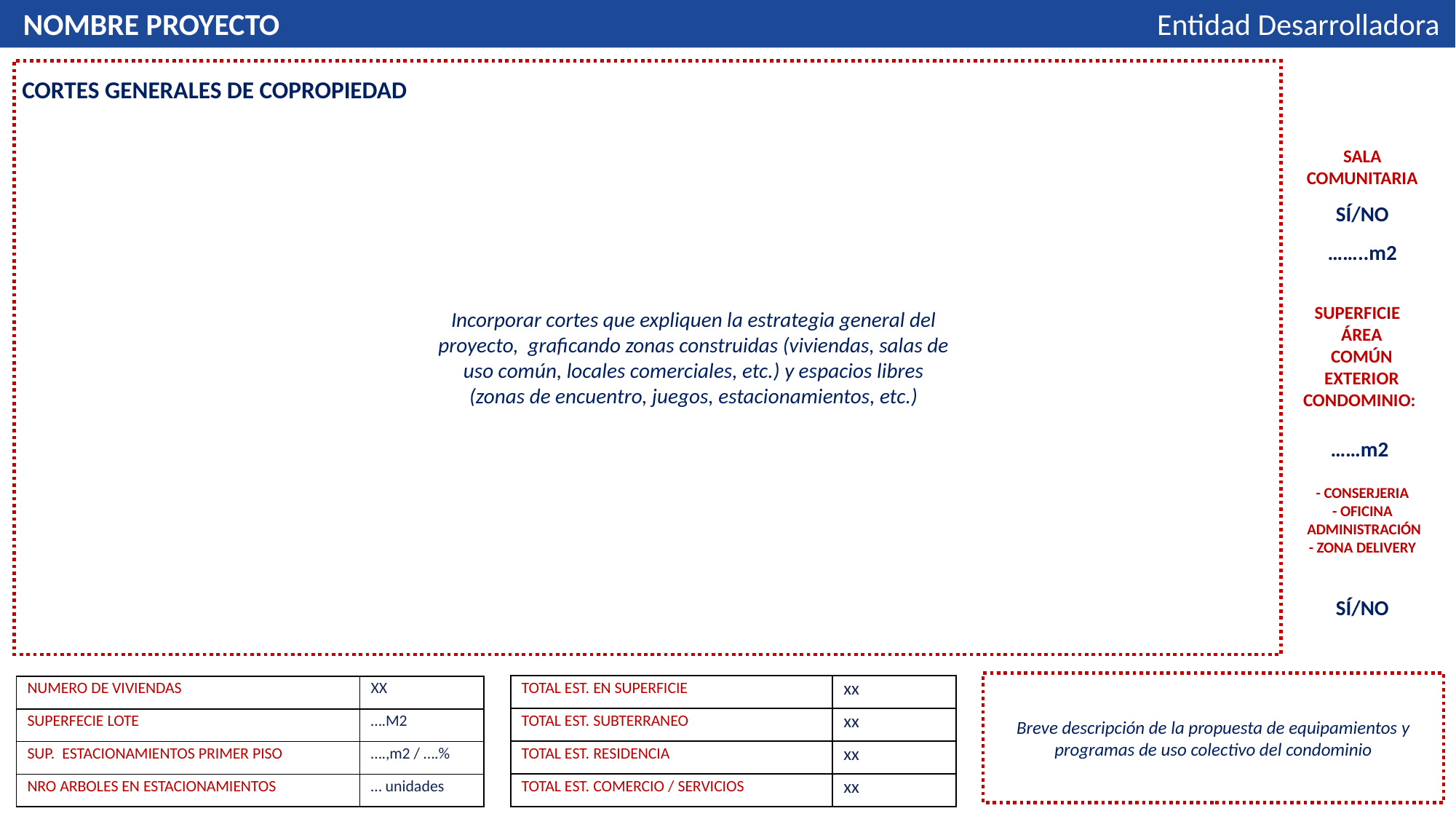

NOMBRE PROYECTO                                                                                                                               Entidad Desarrolladora

CORTES GENERALES DE COPROPIEDAD
SALA COMUNITARIA
SÍ/NO
……..m2
SUPERFICIE
 ÁREA
 COMÚN
 EXTERIOR CONDOMINIO:

……m2
Incorporar cortes que expliquen la estrategia general del proyecto,  graficando zonas construidas (viviendas, salas de uso común, locales comerciales, etc.) y espacios libres (zonas de encuentro, juegos, estacionamientos, etc.)
- CONSERJERIA
- OFICINA
 ADMINISTRACIÓN
- ZONA DELIVERY

SÍ/NO

Breve descripción de la propuesta de equipamientos y programas de uso colectivo del condominio

| TOTAL EST. EN SUPERFICIE | xx |
| --- | --- |
| TOTAL EST. SUBTERRANEO | xx |
| TOTAL EST. RESIDENCIA | xx |
| TOTAL EST. COMERCIO / SERVICIOS | xx |
| NUMERO DE VIVIENDAS | XX |
| --- | --- |
| SUPERFECIE LOTE | ….M2 |
| SUP. ESTACIONAMIENTOS PRIMER PISO | ….,m2 / ….% |
| NRO ARBOLES EN ESTACIONAMIENTOS | … unidades |